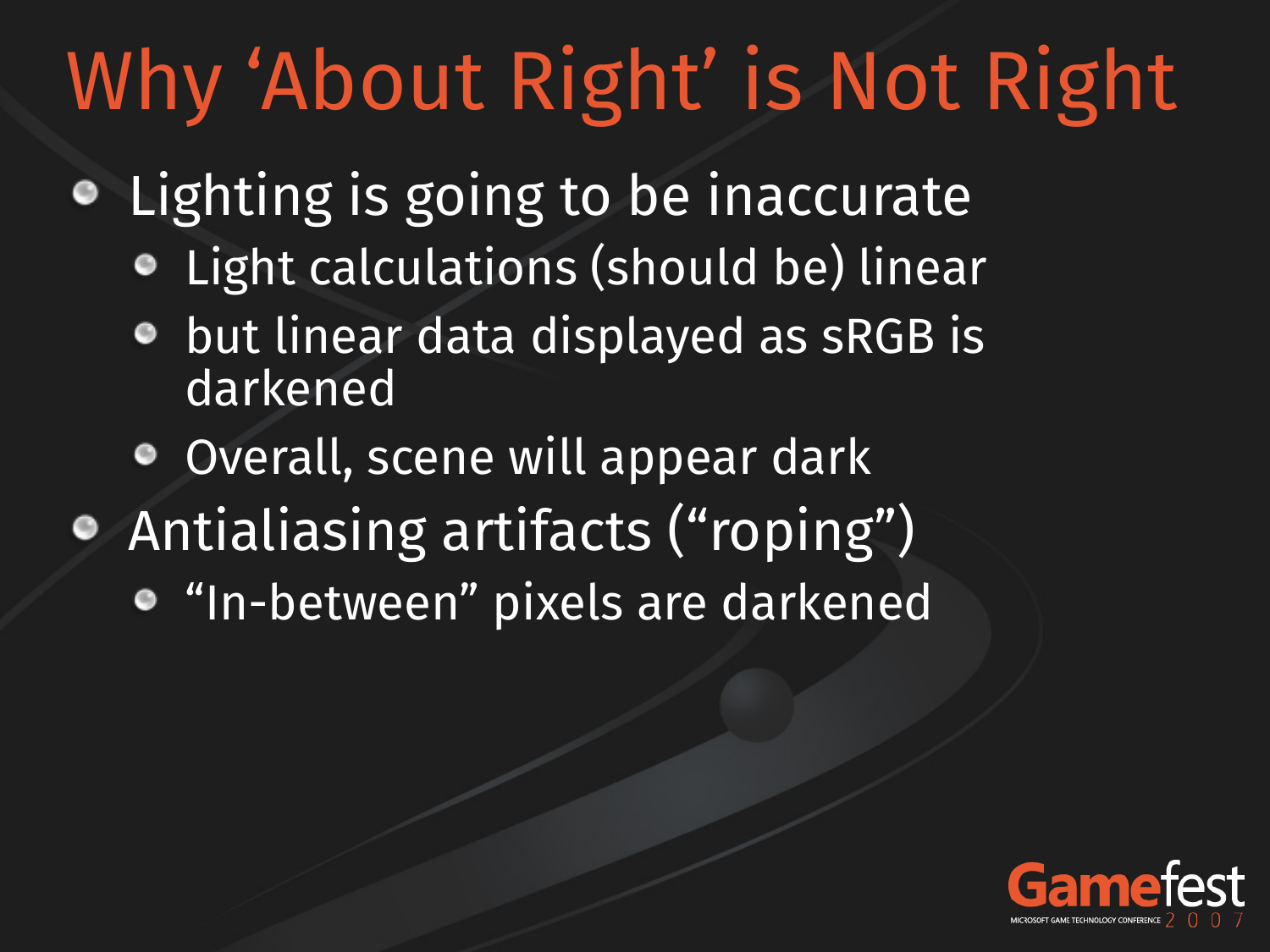

Standard Slide without subtitle
# Why ‘About Right’ is Not Right
Lighting is going to be inaccurate
Light calculations (should be) linear
but linear data displayed as sRGB is darkened
Overall, scene will appear dark
Antialiasing artifacts (“roping”)
“In-between” pixels are darkened